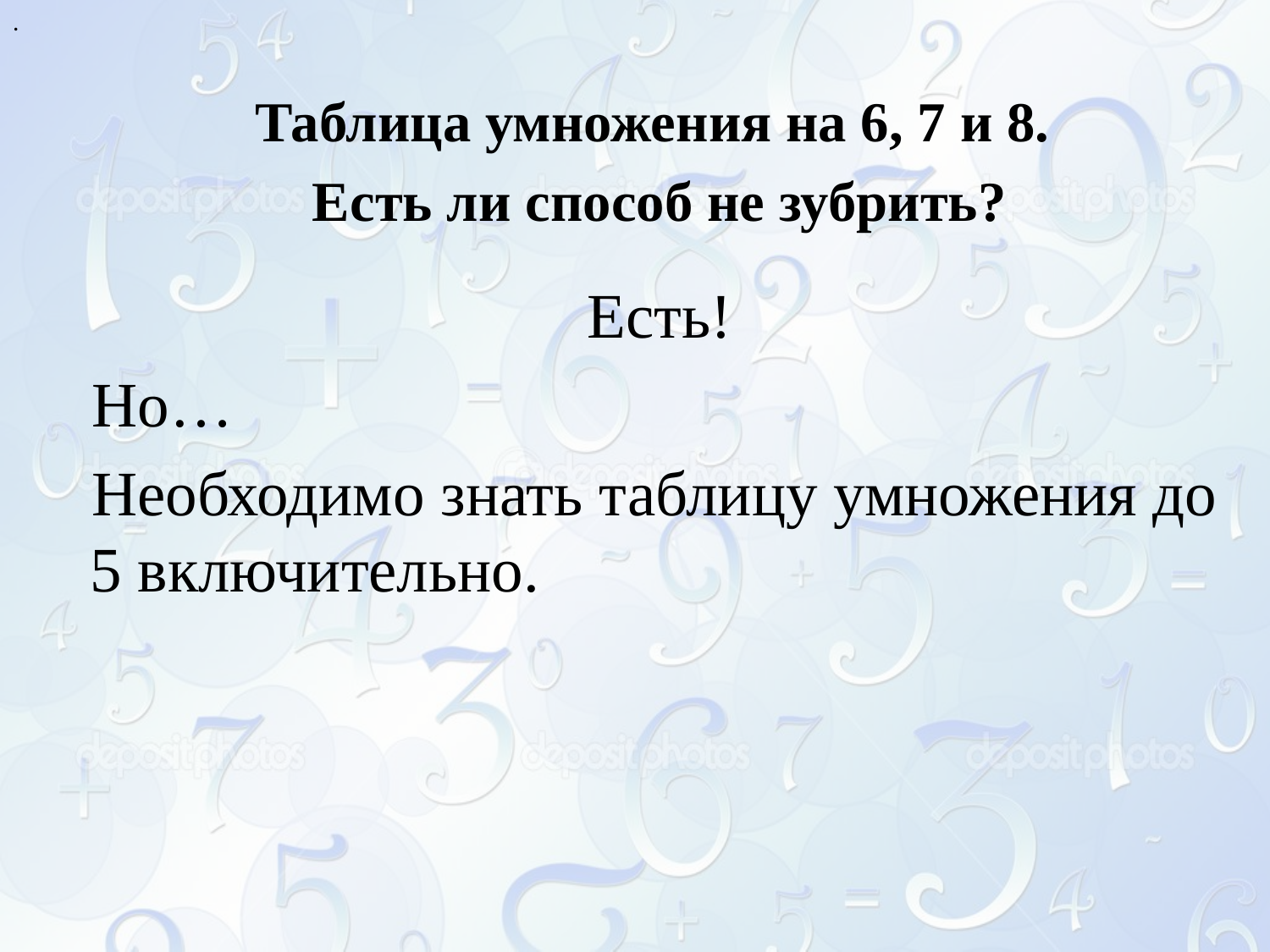

.
Таблица умножения на 6, 7 и 8.
Есть ли способ не зубрить?

Есть!
Но…
Необходимо знать таблицу умножения до 5 включительно.